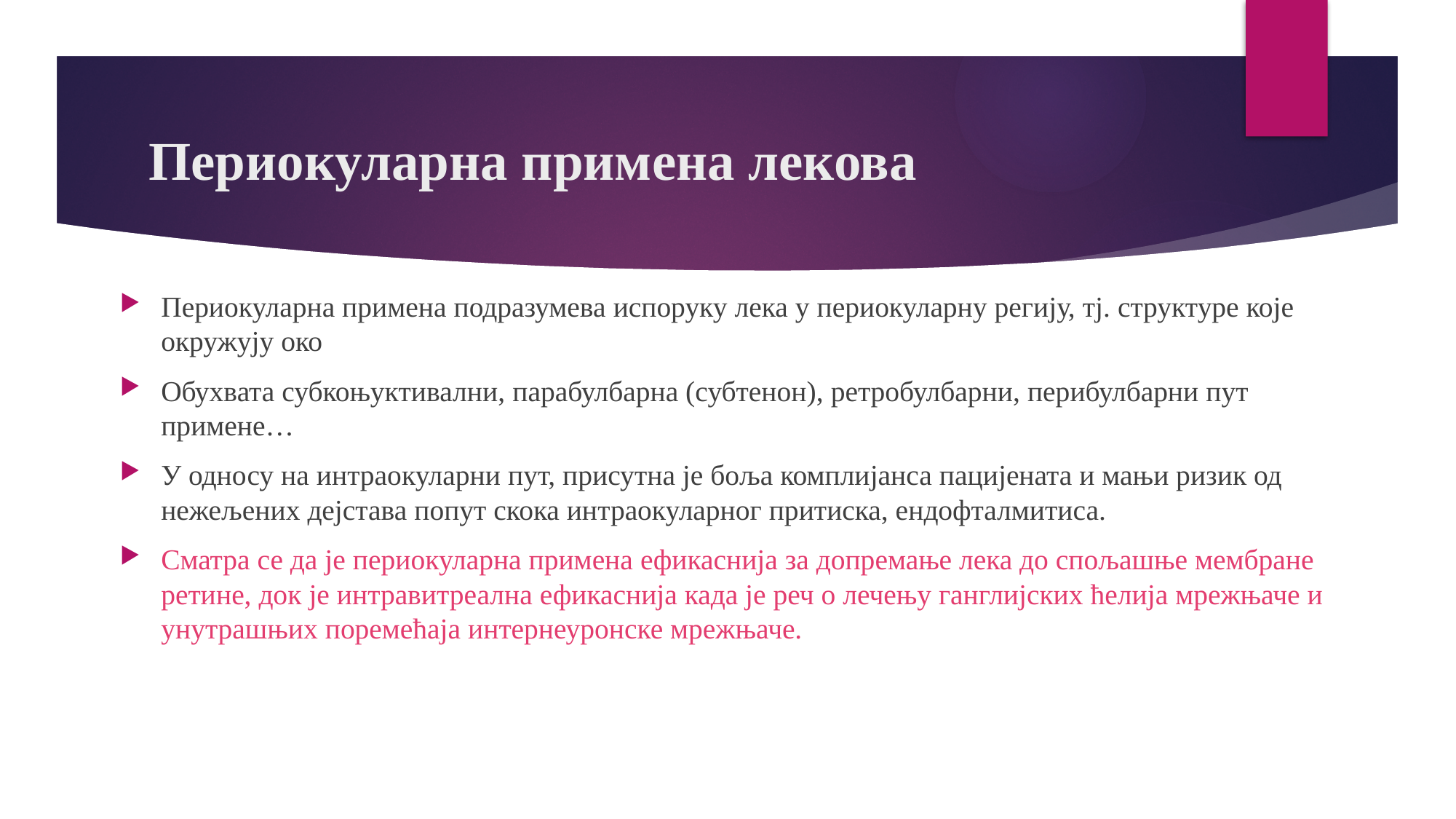

# Периокуларна примена лекова
Периокуларна примена подразумева испоруку лека у периокуларну регију, тј. структуре које окружују око
Oбухвата субкоњуктивални, парабулбарна (субтенон), ретробулбарни, перибулбарни пут примене…
У односу на интраокуларни пут, присутна је боља комплијанса пацијената и мањи ризик од нежељених дејстава попут скока интраокуларног притиска, ендофталмитиса.
Сматра се да је периокуларна примена ефикаснија за допремање лека до спољашње мембране ретине, док је интравитреална ефикаснија када је реч о лечењу ганглијских ћелија мрежњаче и унутрашњих поремећаја интернеуронске мрежњаче.